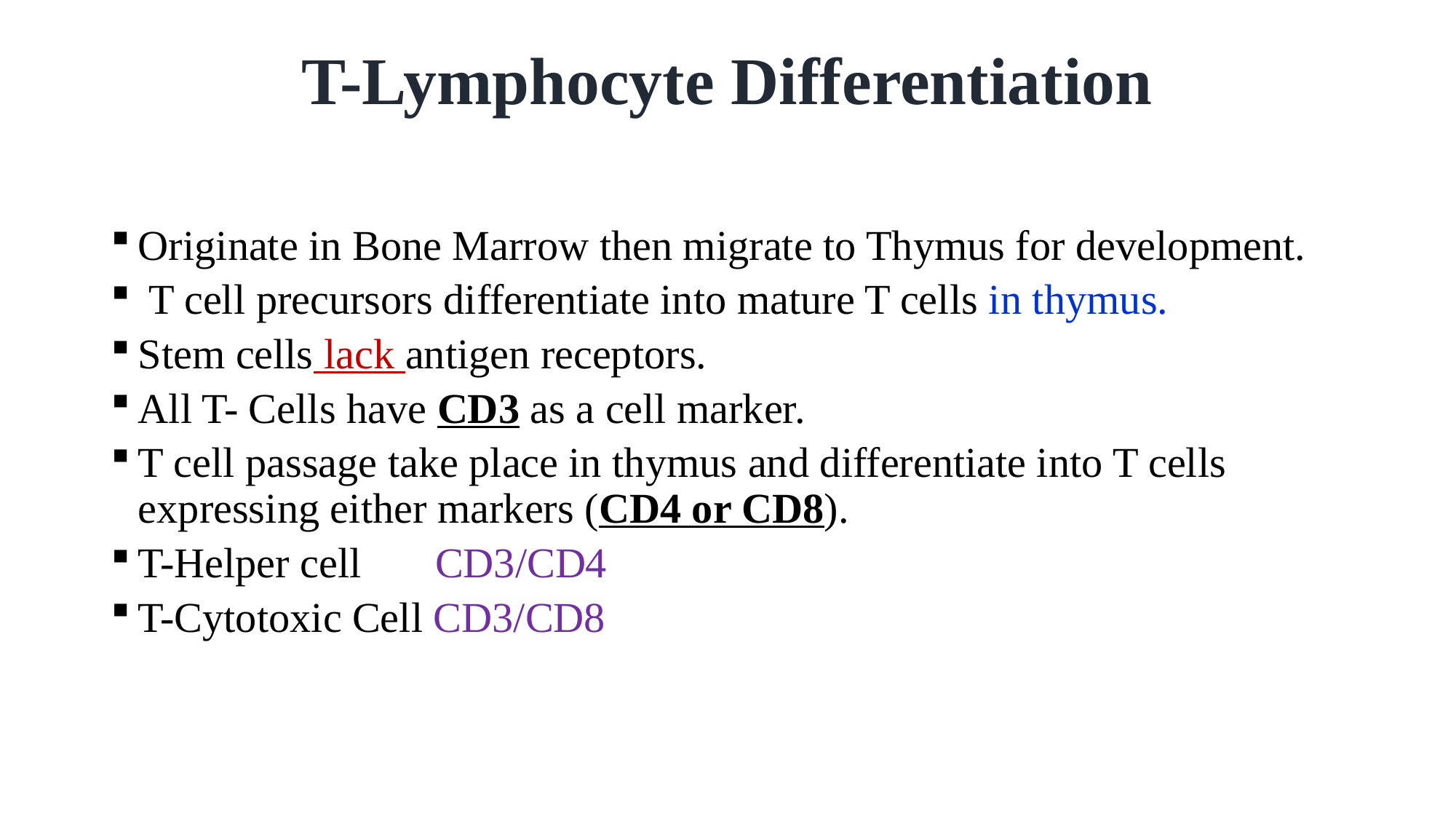

# T-Lymphocyte Differentiation
Originate in Bone Marrow then migrate to Thymus for development.
 T cell precursors differentiate into mature T cells in thymus.
Stem cells lack antigen receptors.
All T- Cells have CD3 as a cell marker.
T cell passage take place in thymus and differentiate into T cells expressing either markers (CD4 or CD8).
T-Helper cell       CD3/CD4
T-Cytotoxic Cell CD3/CD8